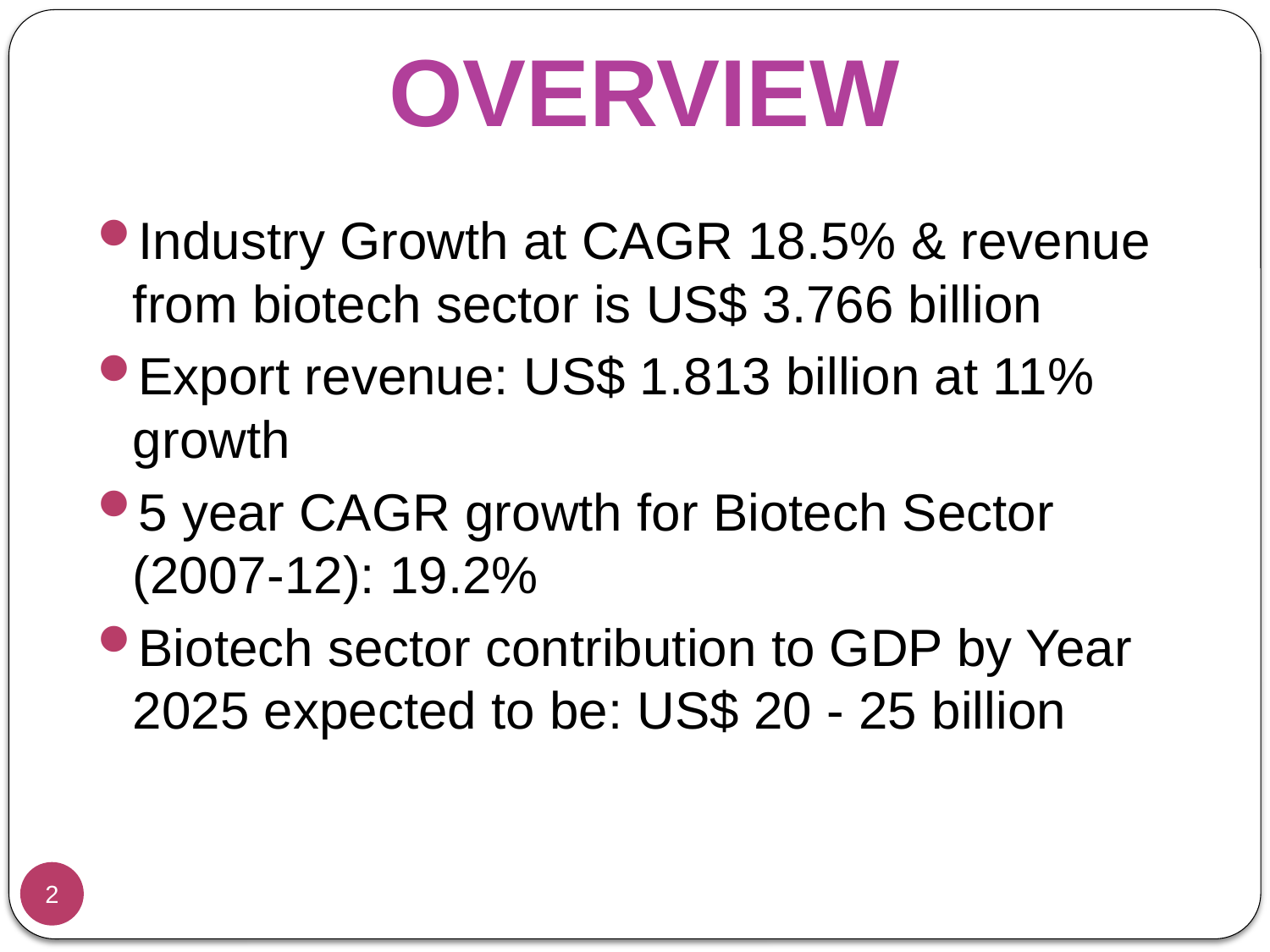

# OVERVIEW
Industry Growth at CAGR 18.5% & revenue from biotech sector is US$ 3.766 billion
Export revenue: US$ 1.813 billion at 11% growth
5 year CAGR growth for Biotech Sector (2007-12): 19.2%
Biotech sector contribution to GDP by Year 2025 expected to be: US$ 20 - 25 billion
2